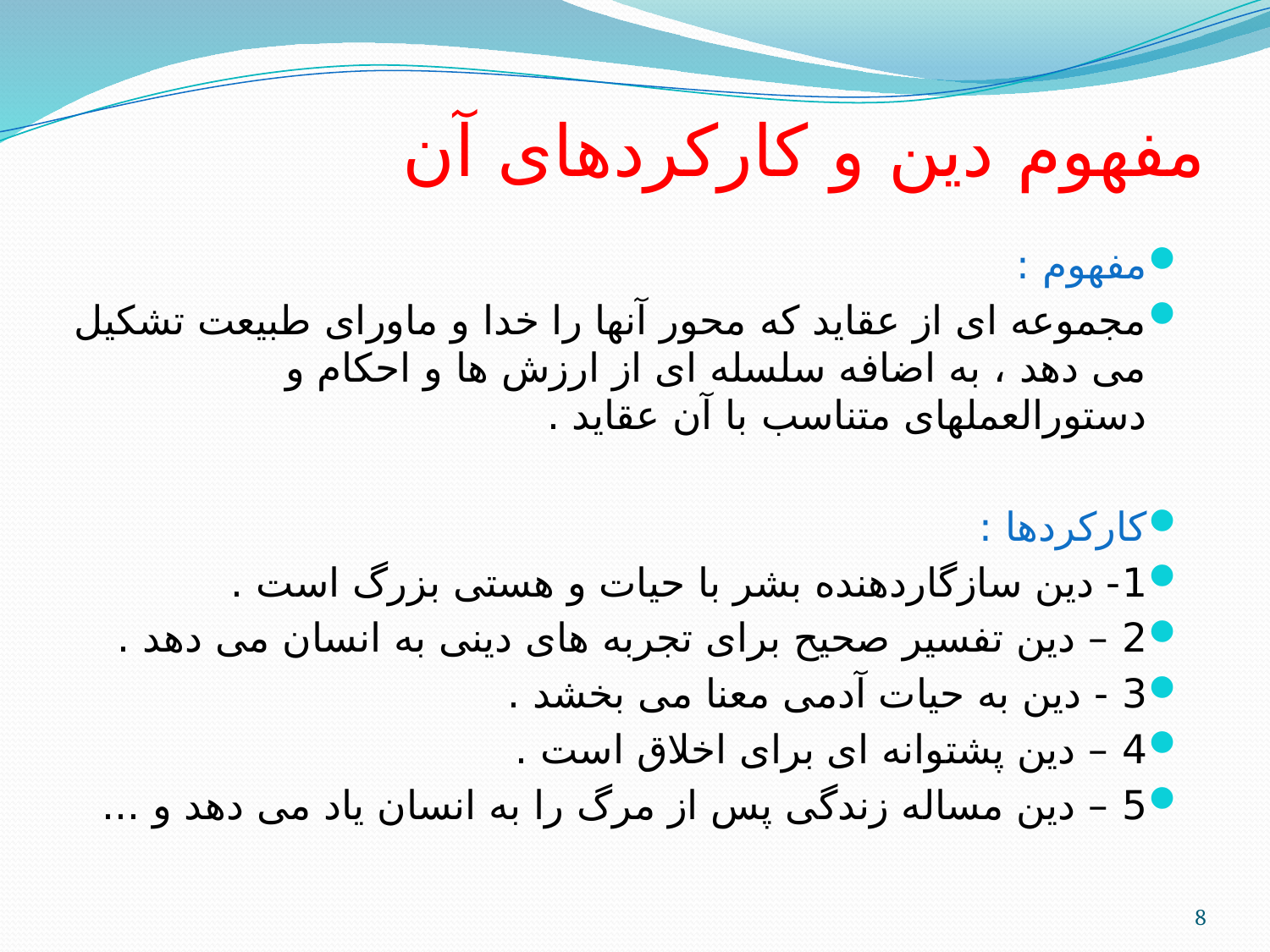

# مفهوم دین و کارکردهای آن
مفهوم :
مجموعه ای از عقاید که محور آنها را خدا و ماورای طبیعت تشکیل می دهد ، به اضافه سلسله ای از ارزش ها و احکام و دستورالعملهای متناسب با آن عقاید .

کارکردها :
1- دین سازگاردهنده بشر با حیات و هستی بزرگ است .
2 – دین تفسیر صحیح برای تجربه های دینی به انسان می دهد .
3 - دین به حیات آدمی معنا می بخشد .
4 – دین پشتوانه ای برای اخلاق است .
5 – دین مساله زندگی پس از مرگ را به انسان یاد می دهد و ...
8